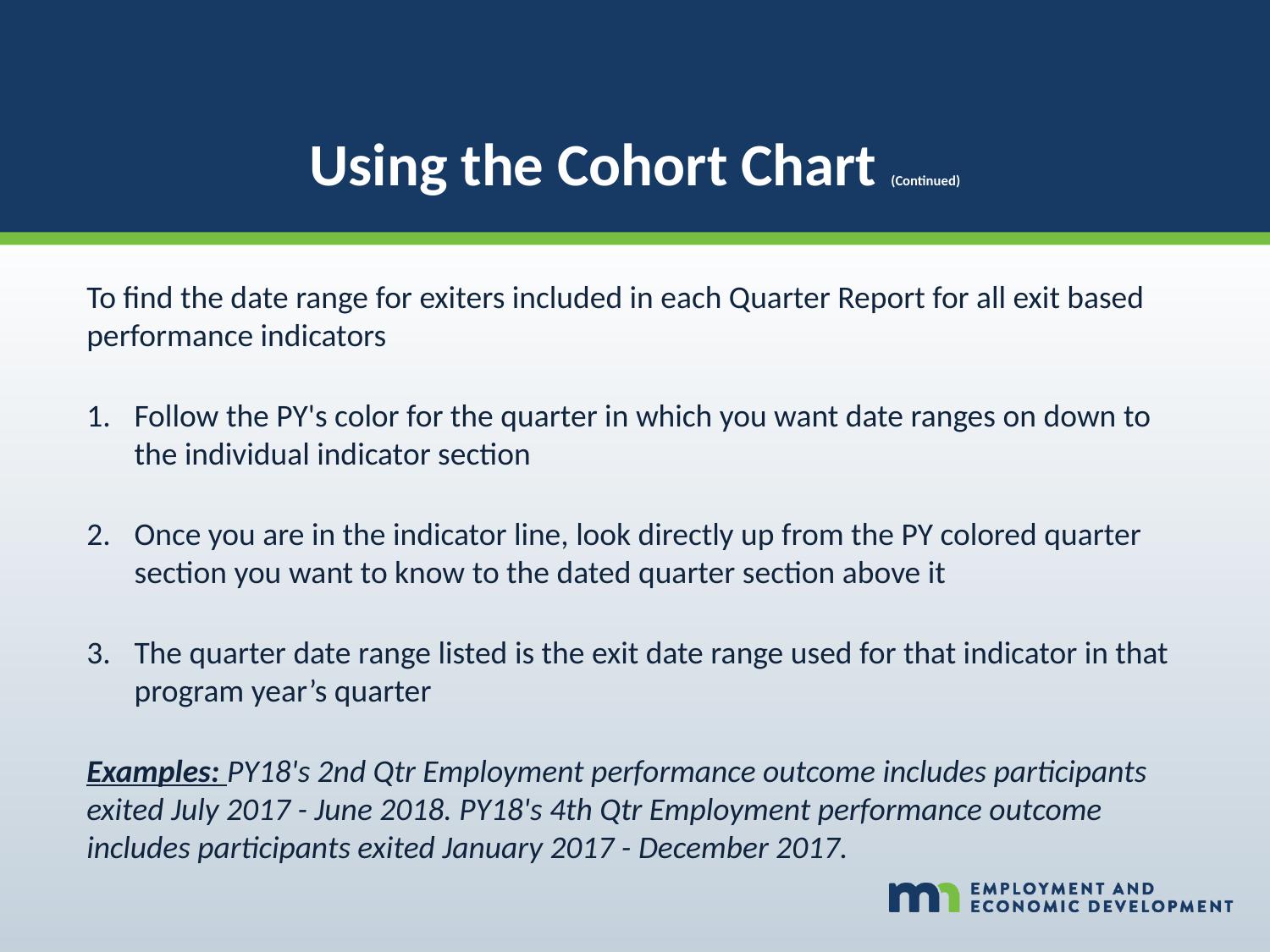

# Using the Cohort Chart (Continued)
To find the date range for exiters included in each Quarter Report for all exit based performance indicators
Follow the PY's color for the quarter in which you want date ranges on down to the individual indicator section
Once you are in the indicator line, look directly up from the PY colored quarter section you want to know to the dated quarter section above it
The quarter date range listed is the exit date range used for that indicator in that program year’s quarter
Examples: PY18's 2nd Qtr Employment performance outcome includes participants exited July 2017 - June 2018. PY18's 4th Qtr Employment performance outcome includes participants exited January 2017 - December 2017.